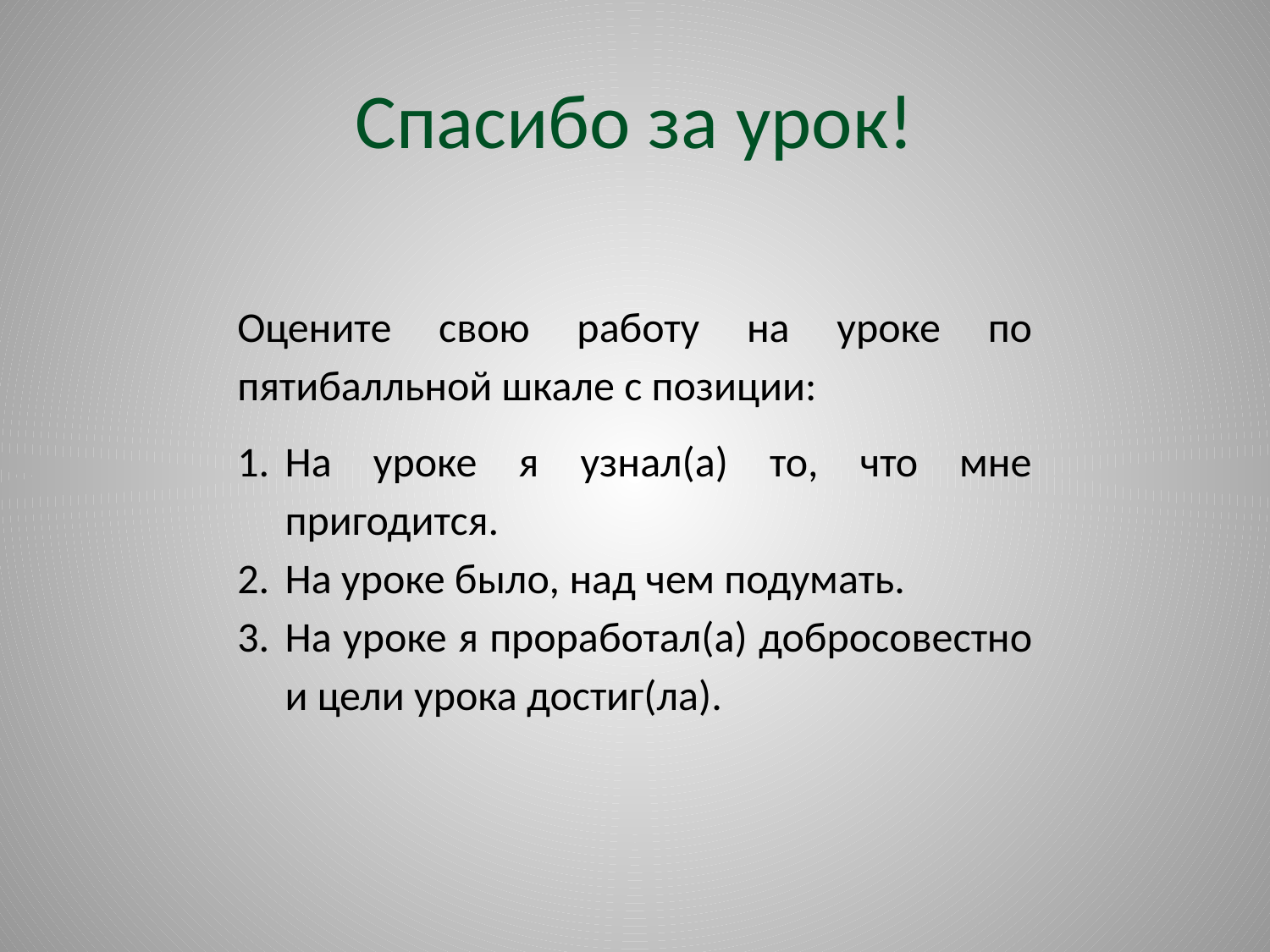

# Спасибо за урок!
Оцените свою работу на уроке по пятибалльной шкале с позиции:
На уроке я узнал(а) то, что мне пригодится.
На уроке было, над чем подумать.
На уроке я проработал(а) добросовестно и цели урока достиг(ла).